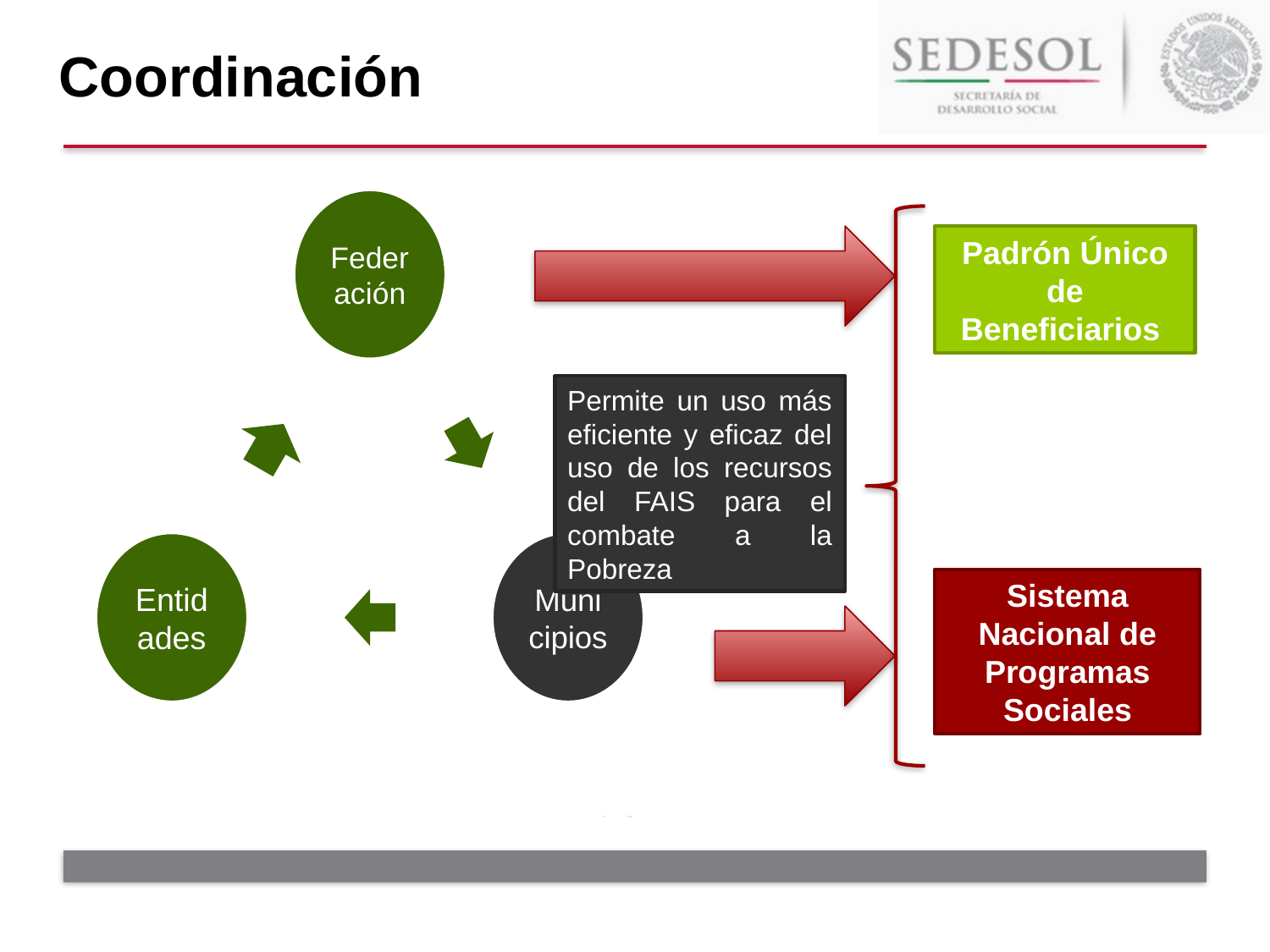

Coordinación

Federación
Municipios
Entidades

Padrón Único de Beneficiarios
Permite un uso más eficiente y eficaz del uso de los recursos del FAIS para el combate a la Pobreza
Sistema Nacional de Programas Sociales